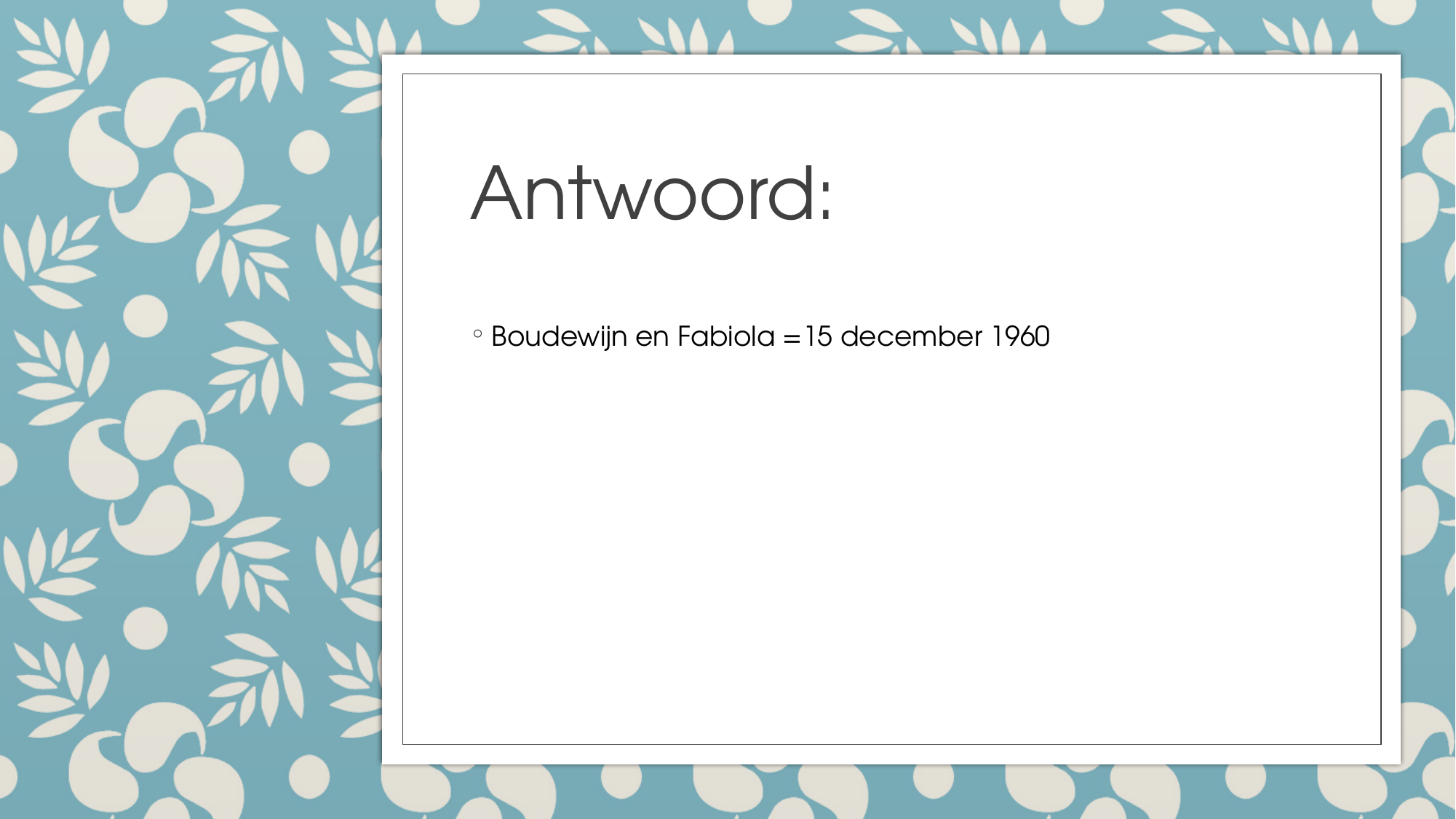

# Antwoord:
Boudewijn en Fabiola =15 december 1960